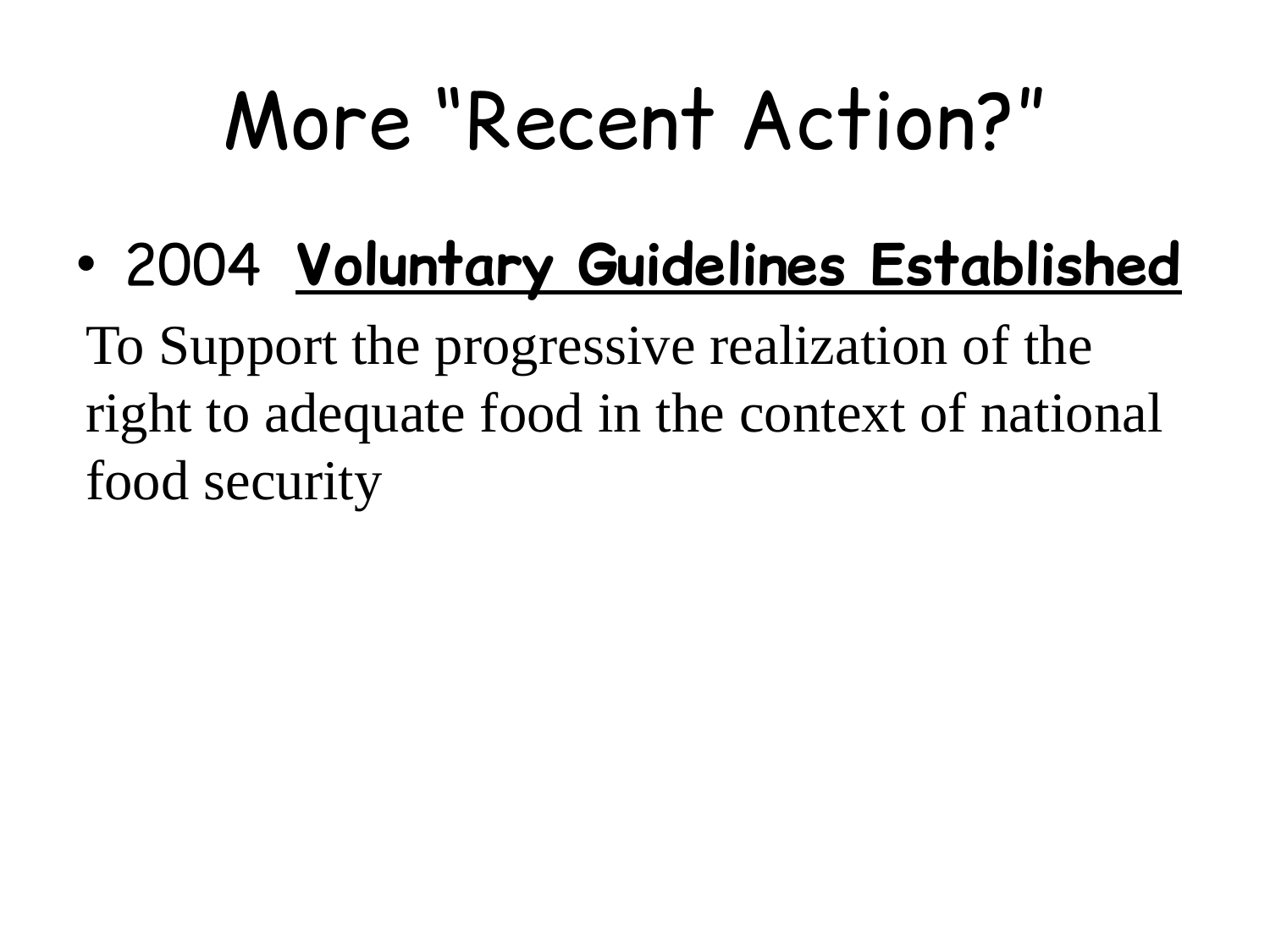

# More “Recent Action?”
2004  Voluntary Guidelines Established
To Support the progressive realization of the right to adequate food in the context of national food security